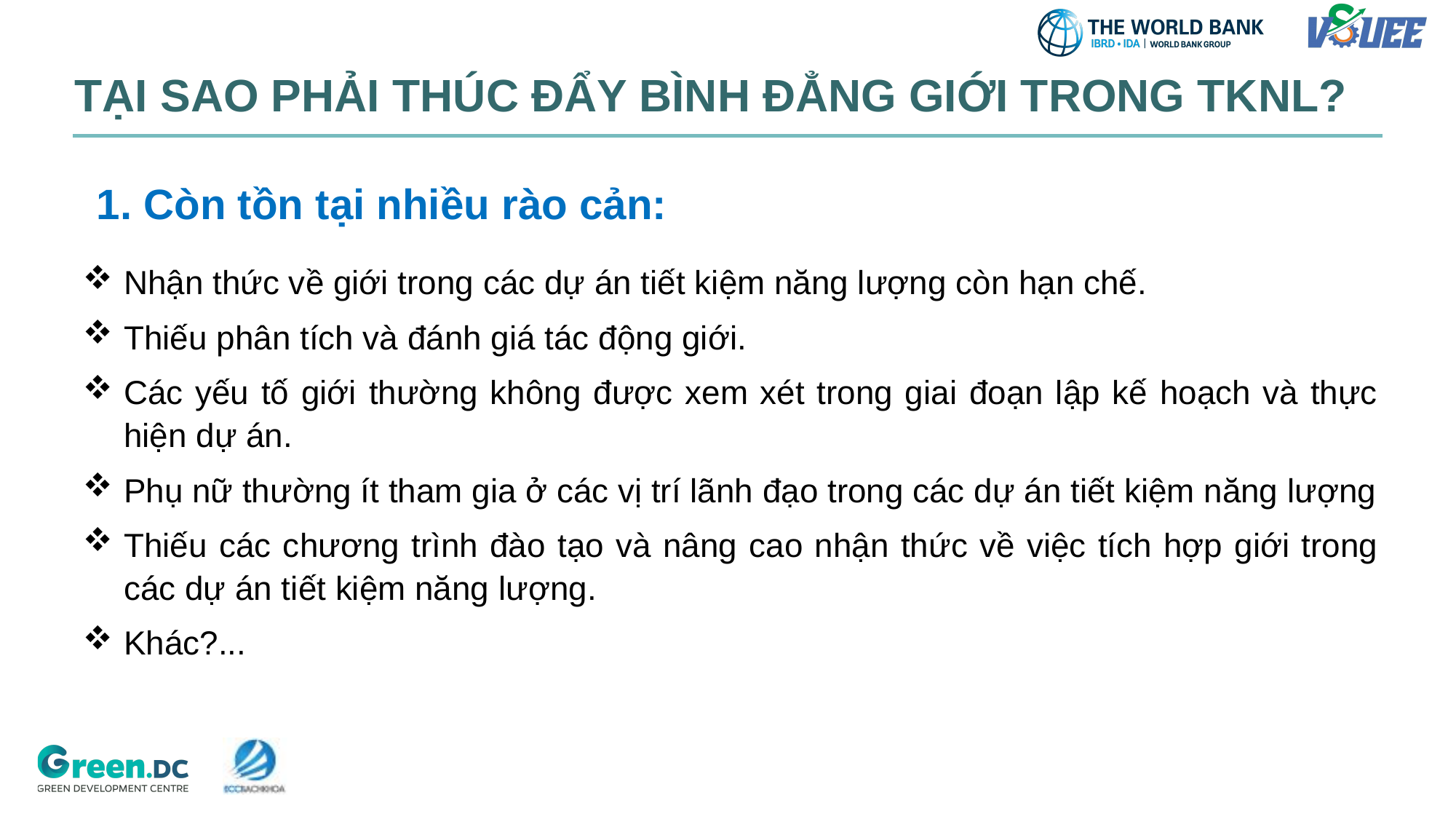

# TẠI SAO PHẢI THÚC ĐẨY BÌNH ĐẲNG GIỚI TRONG TKNL?
1. Còn tồn tại nhiều rào cản:
Nhận thức về giới trong các dự án tiết kiệm năng lượng còn hạn chế.
Thiếu phân tích và đánh giá tác động giới.
Các yếu tố giới thường không được xem xét trong giai đoạn lập kế hoạch và thực hiện dự án.
Phụ nữ thường ít tham gia ở các vị trí lãnh đạo trong các dự án tiết kiệm năng lượng
Thiếu các chương trình đào tạo và nâng cao nhận thức về việc tích hợp giới trong các dự án tiết kiệm năng lượng.
Khác?...